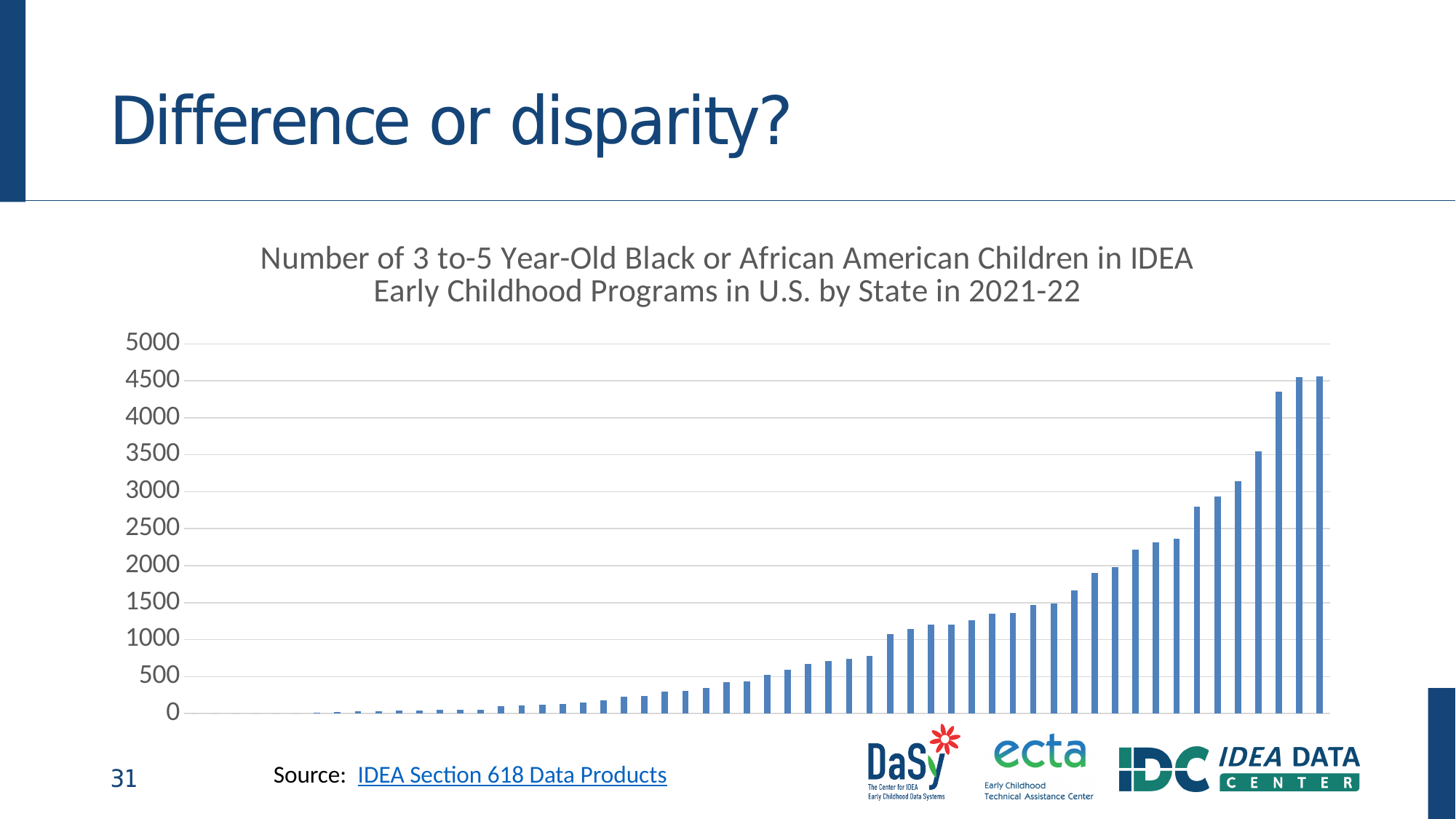

# Difference or disparity?

### Chart: Number of 3 to-5 Year-Old Black or African American Children in IDEA Early Childhood Programs in U.S. by State in 2021-22

| Category | Black or African American |
|---|---|
Source:  IDEA Section 618 Data Products